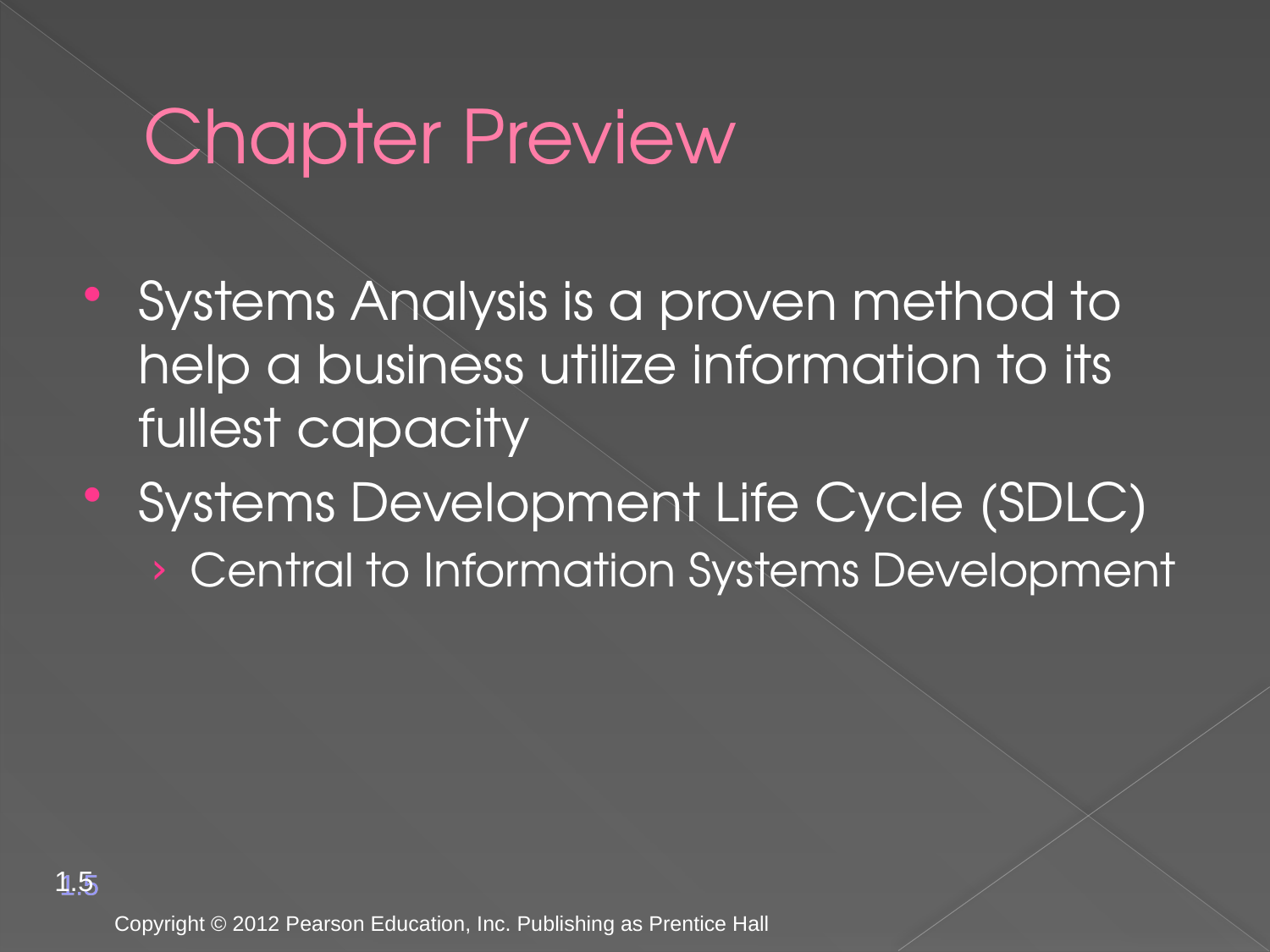

# Chapter Preview
Systems Analysis is a proven method to help a business utilize information to its fullest capacity
Systems Development Life Cycle (SDLC)
Central to Information Systems Development
1.5
Copyright © 2012 Pearson Education, Inc. Publishing as Prentice Hall